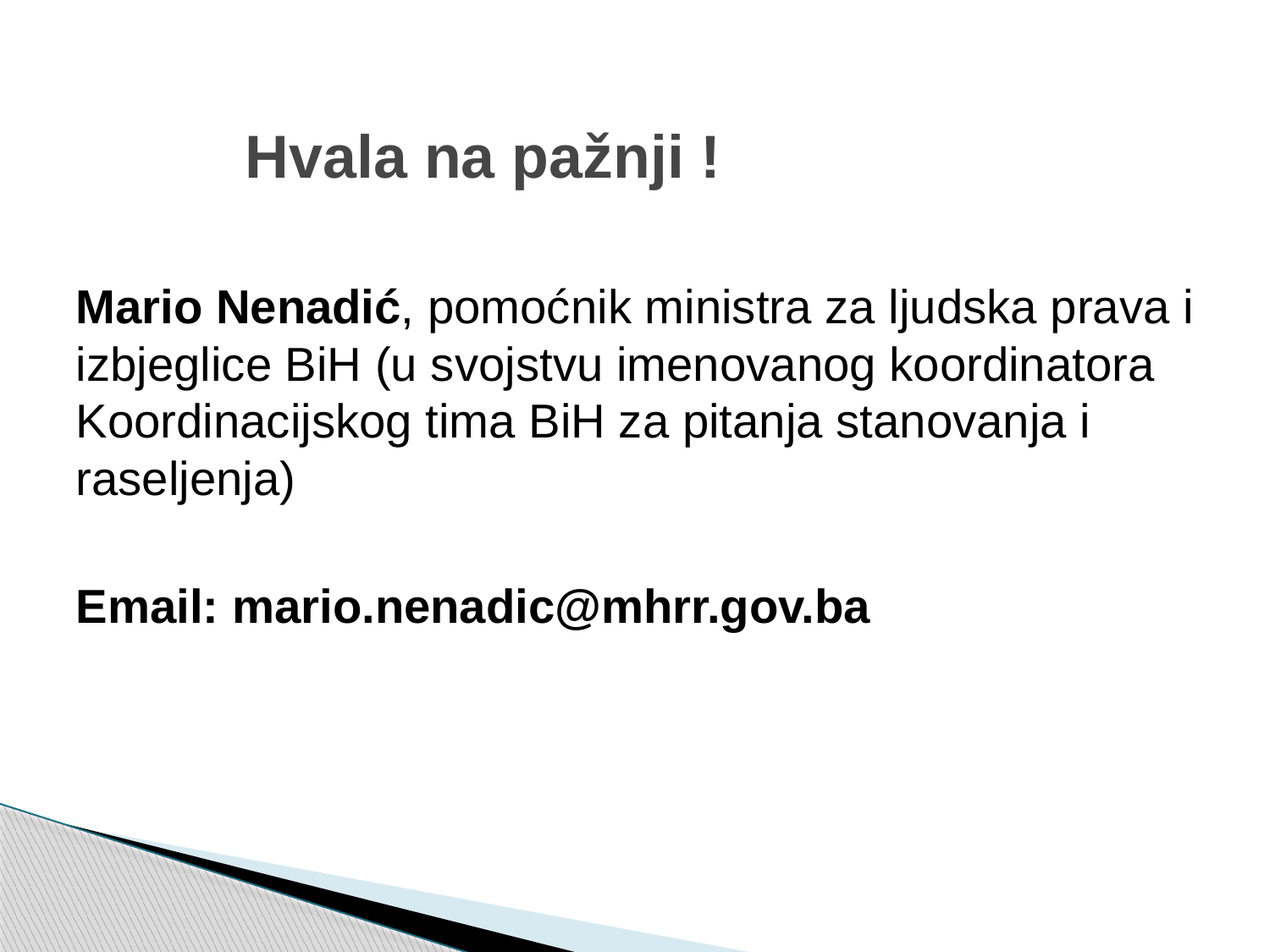

# Hvala na pažnji !

Mario Nenadić, pomoćnik ministra za ljudska prava i izbjeglice BiH (u svojstvu imenovanog koordinatora Koordinacijskog tima BiH za pitanja stanovanja i raseljenja)

Email: mario.nenadic@mhrr.gov.ba